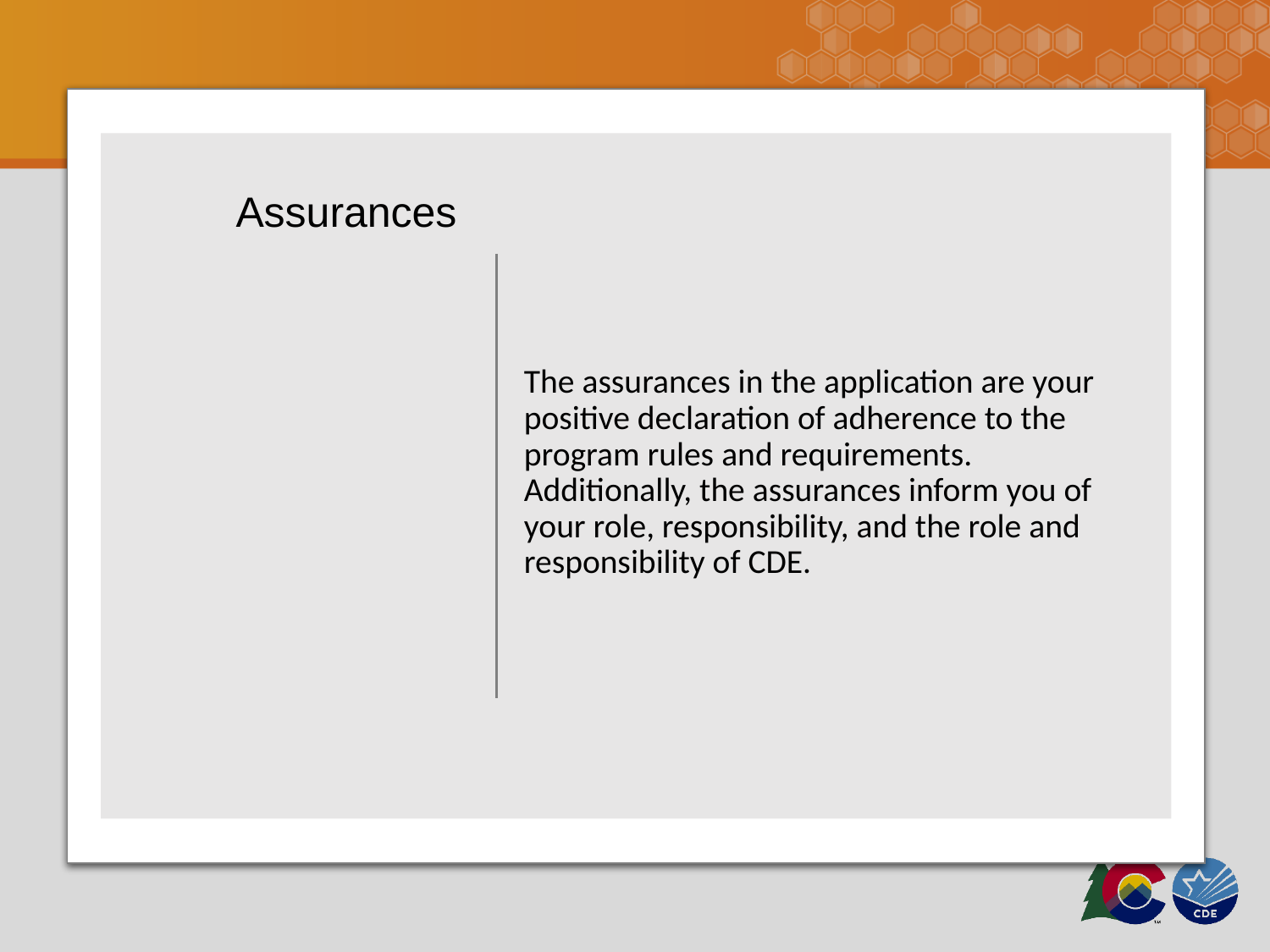

# Assurances
The assurances in the application are your positive declaration of adherence to the program rules and requirements. Additionally, the assurances inform you of your role, responsibility, and the role and responsibility of CDE.